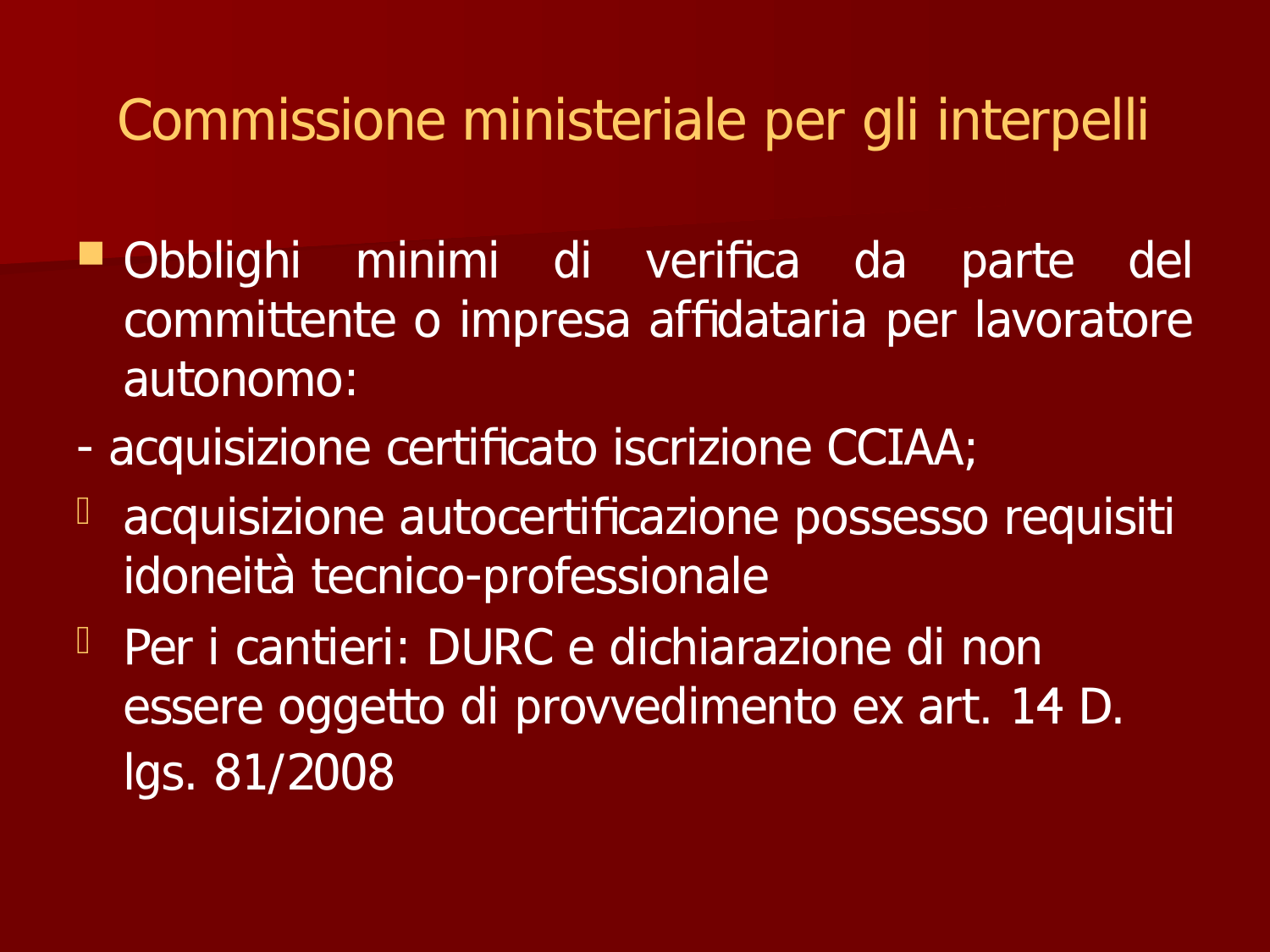

# Commissione ministeriale per gli interpelli
Obblighi minimi di verifica da parte del committente o impresa affidataria per lavoratore autonomo:
- acquisizione certificato iscrizione CCIAA;
acquisizione autocertificazione possesso requisiti idoneità tecnico-professionale
Per i cantieri: DURC e dichiarazione di non essere oggetto di provvedimento ex art. 14 D. lgs. 81/2008